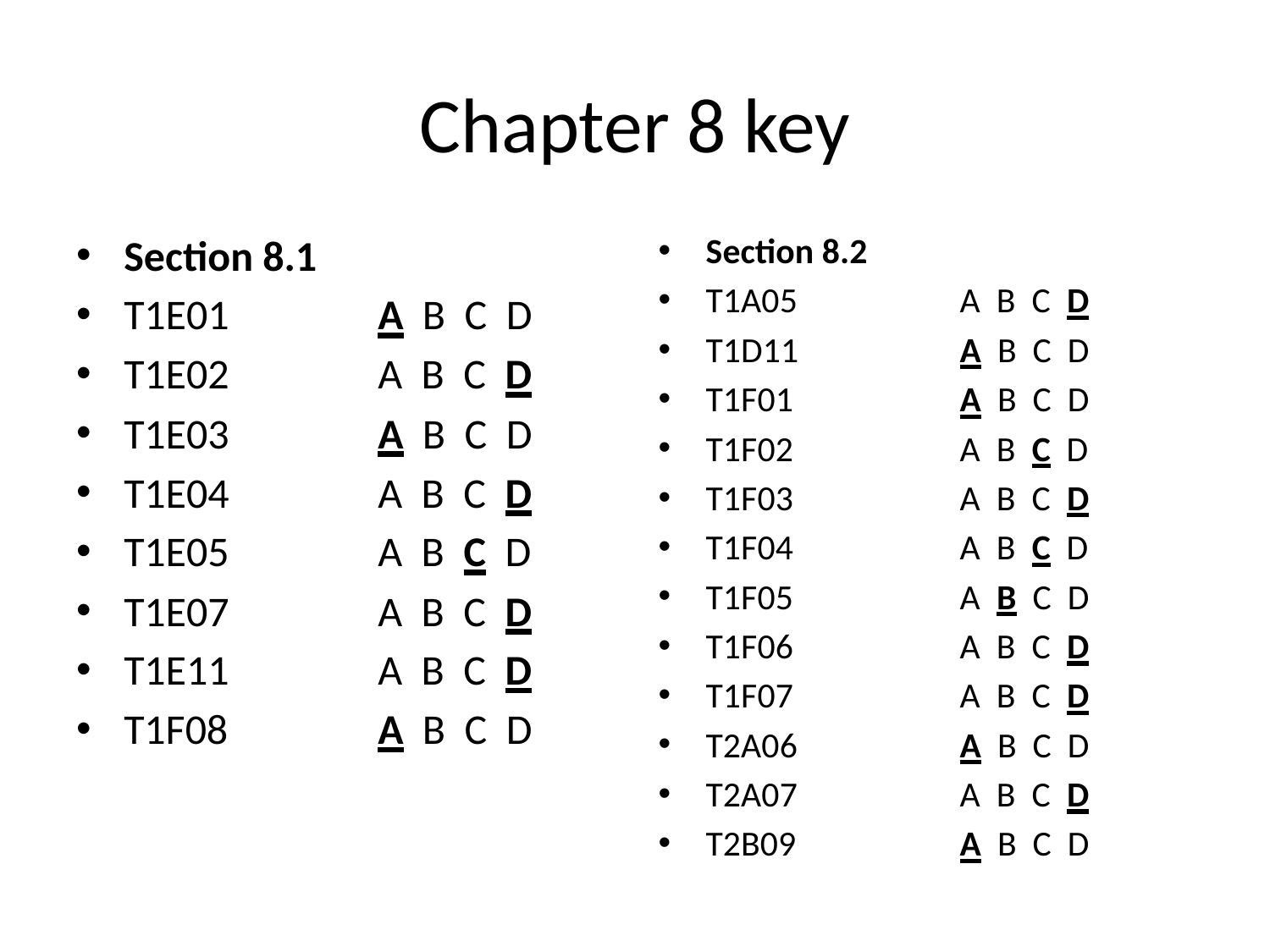

# Chapter 8 key
Section 8.1
T1E01		A  B  C  D
T1E02		A  B  C  D
T1E03		A  B  C  D
T1E04		A  B  C  D
T1E05		A  B  C  D
T1E07		A  B  C  D
T1E11		A  B  C  D
T1F08		A  B  C  D

Section 8.2
T1A05		A  B  C  D
T1D11		A  B  C  D
T1F01		A  B  C  D
T1F02		A  B  C  D
T1F03		A  B  C  D
T1F04		A  B  C  D
T1F05		A  B  C  D
T1F06		A  B  C  D
T1F07		A  B  C  D
T2A06		A  B  C  D
T2A07		A  B  C  D
T2B09		A  B  C  D